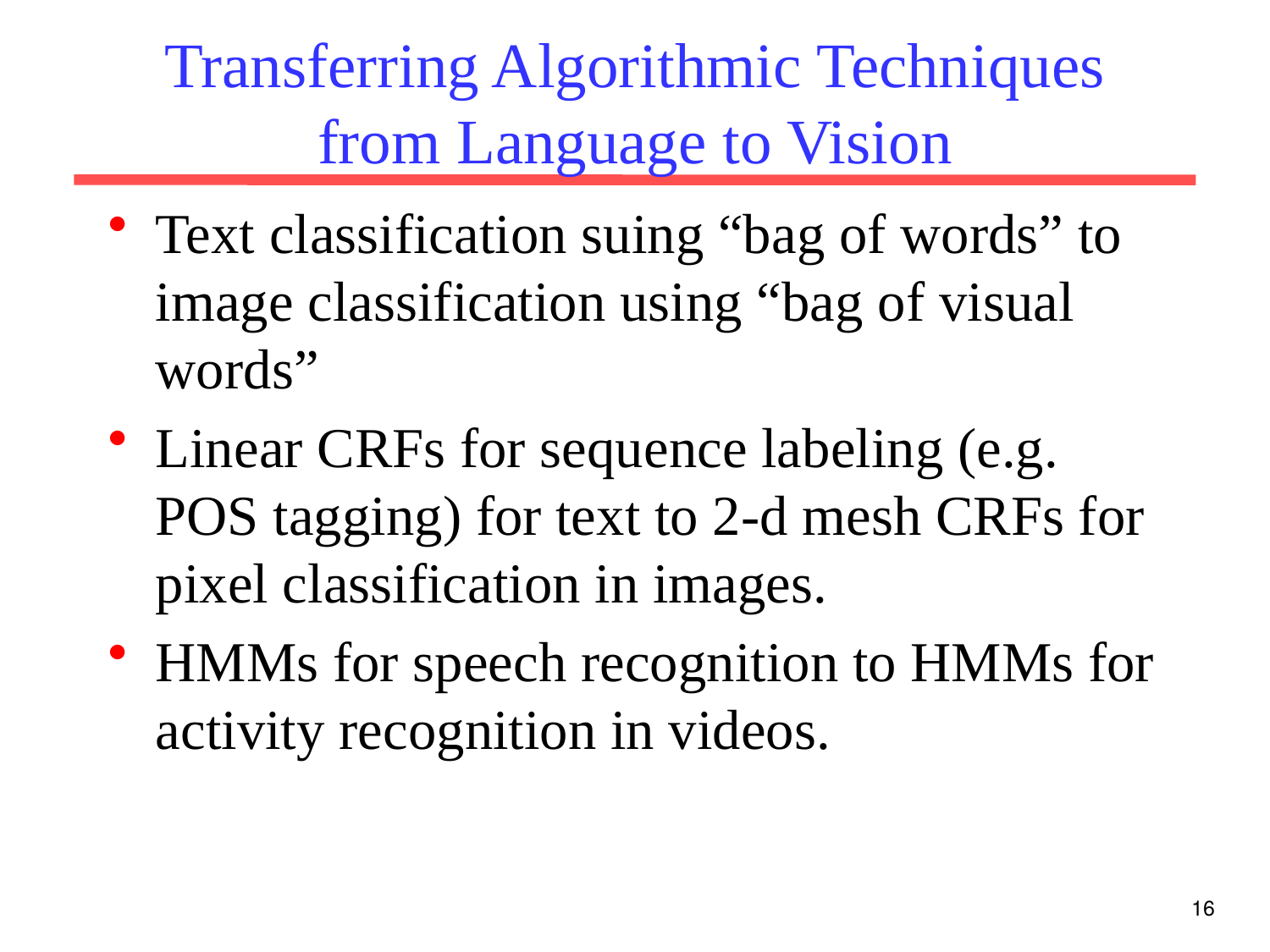

# Transferring Algorithmic Techniques from Language to Vision
Text classification suing “bag of words” to image classification using “bag of visual words”
Linear CRFs for sequence labeling (e.g. POS tagging) for text to 2-d mesh CRFs for pixel classification in images.
HMMs for speech recognition to HMMs for activity recognition in videos.
16